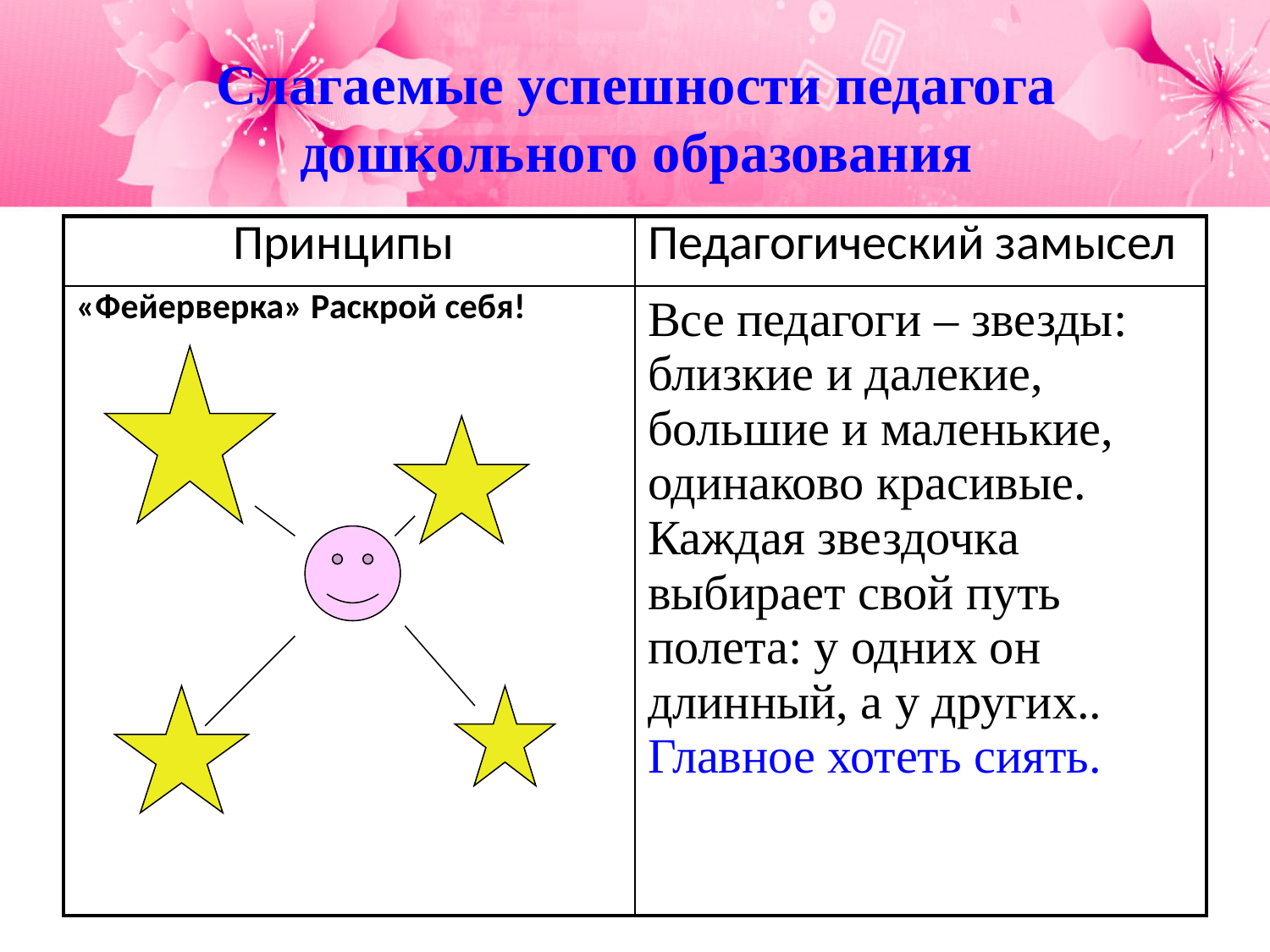

Слагаемые успешности педагога дошкольного образования
| Принципы | Педагогический замысел |
| --- | --- |
| «Фейерверка» Раскрой себя! | Все педагоги – звезды: близкие и далекие, большие и маленькие, одинаково красивые. Каждая звездочка выбирает свой путь полета: у одних он длинный, а у других.. Главное хотеть сиять. |